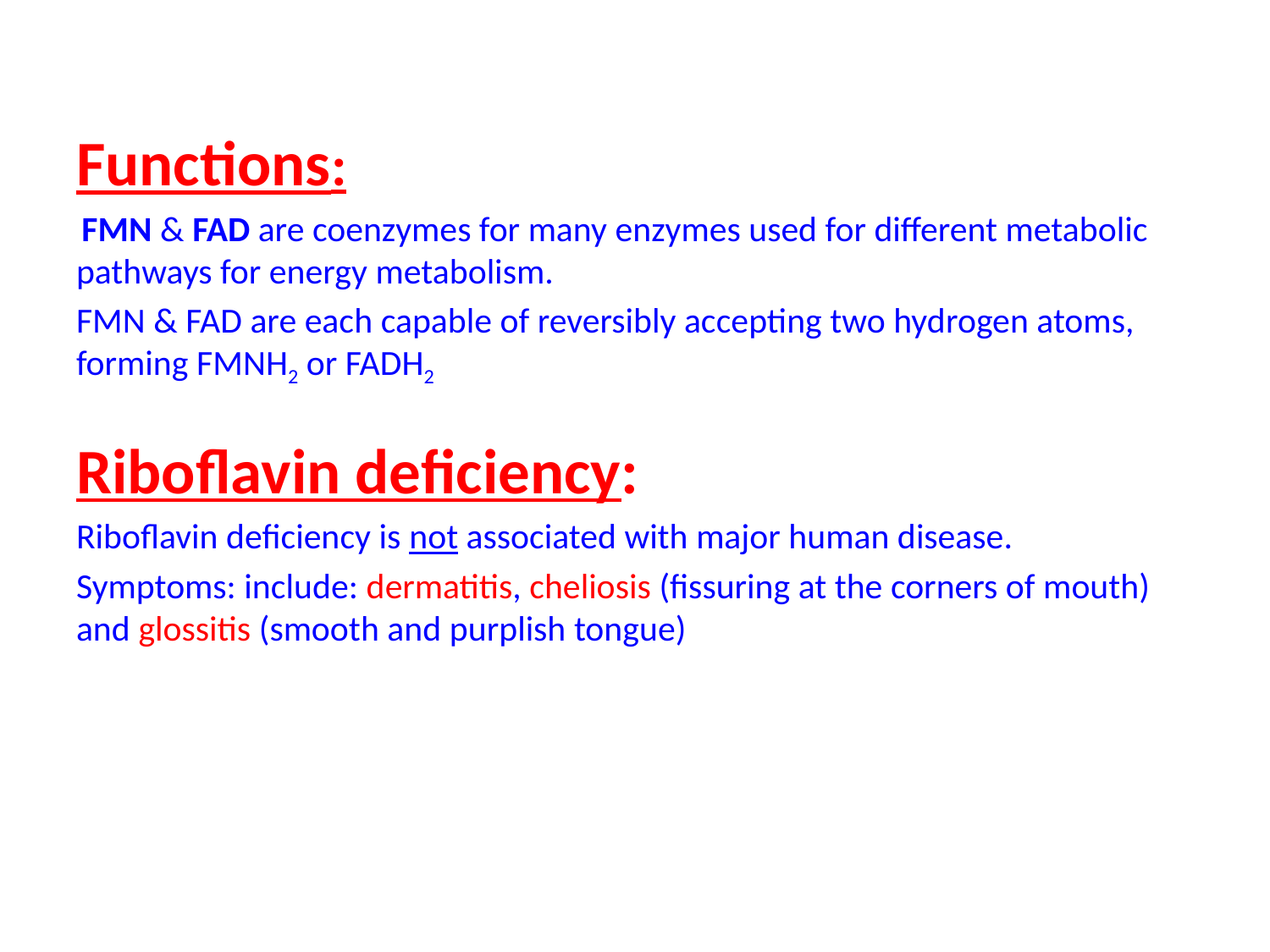

Functions:
 FMN & FAD are coenzymes for many enzymes used for different metabolic pathways for energy metabolism.
FMN & FAD are each capable of reversibly accepting two hydrogen atoms, forming FMNH2 or FADH2

Riboflavin deficiency:
Riboflavin deficiency is not associated with major human disease.
Symptoms: include: dermatitis, cheliosis (fissuring at the corners of mouth) and glossitis (smooth and purplish tongue)